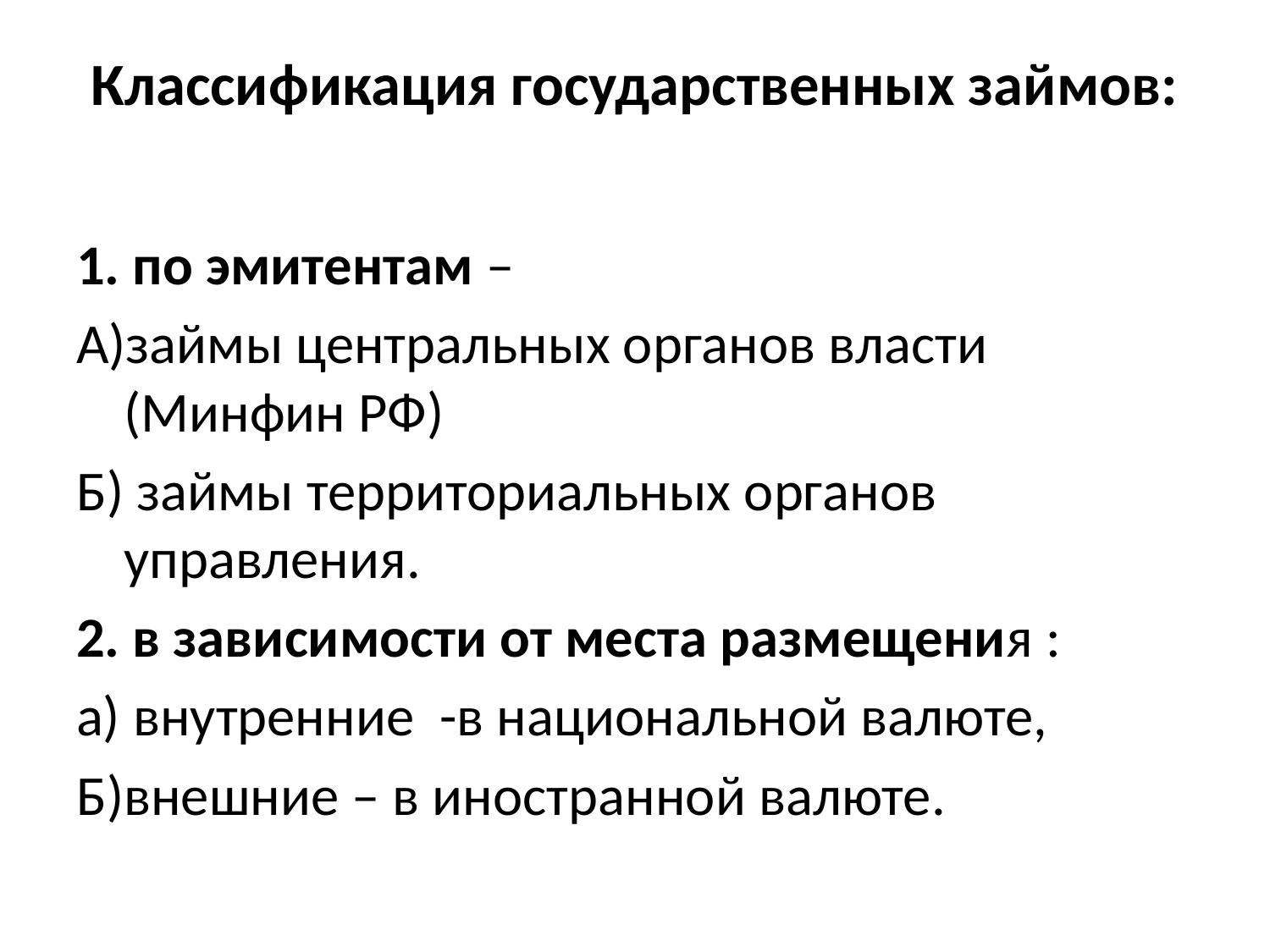

# Классификация государственных займов:
1. по эмитентам –
А)займы центральных органов власти (Минфин РФ)
Б) займы территориальных органов управления.
2. в зависимости от места размещения :
а) внутренние  -в национальной валюте,
Б)внешние – в иностранной валюте.